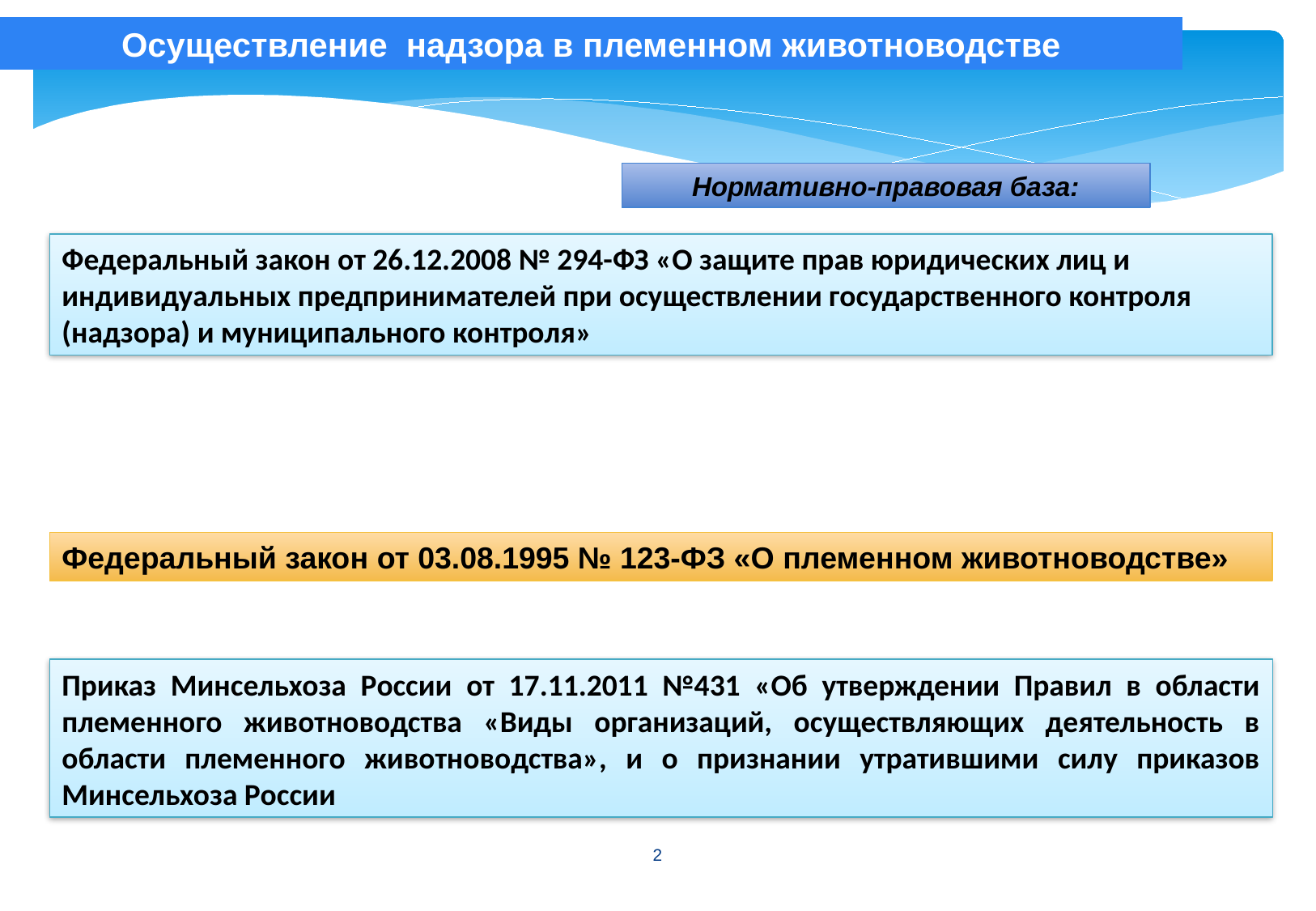

Осуществление  надзора в племенном животноводстве

Нормативно-правовая база:
Федеральный закон от 26.12.2008 № 294-ФЗ «О защите прав юридических лиц и индивидуальных предпринимателей при осуществлении государственного контроля (надзора) и муниципального контроля»
Федеральный закон от 03.08.1995 № 123-ФЗ «О племенном животноводстве»
Приказ Минсельхоза России от 17.11.2011 №431 «Об утверждении Правил в области племенного животноводства «Виды организаций, осуществляющих деятельность в области племенного животноводства», и о признании утратившими силу приказов Минсельхоза России
2